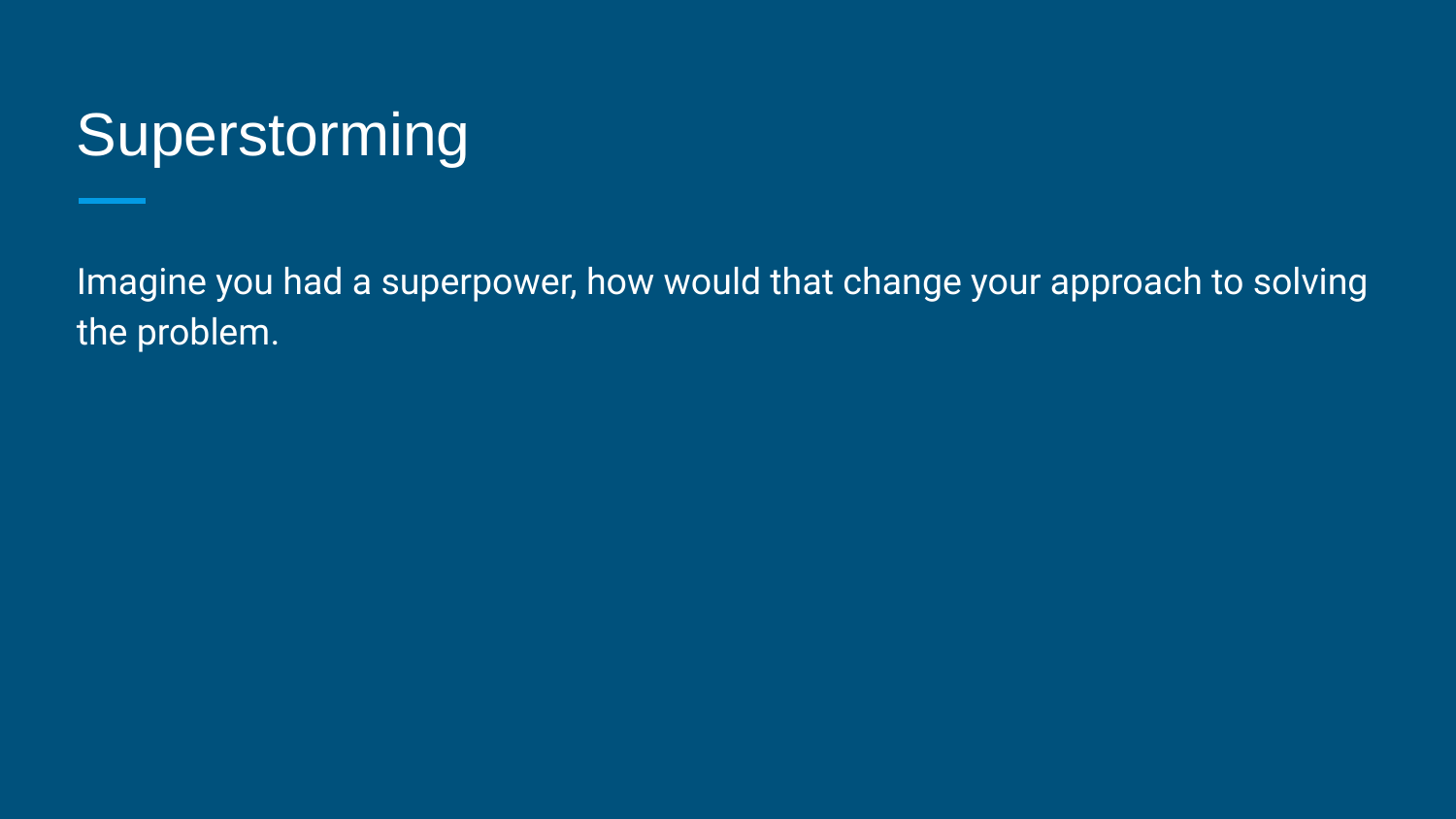

# Superstorming
Imagine you had a superpower, how would that change your approach to solving the problem.